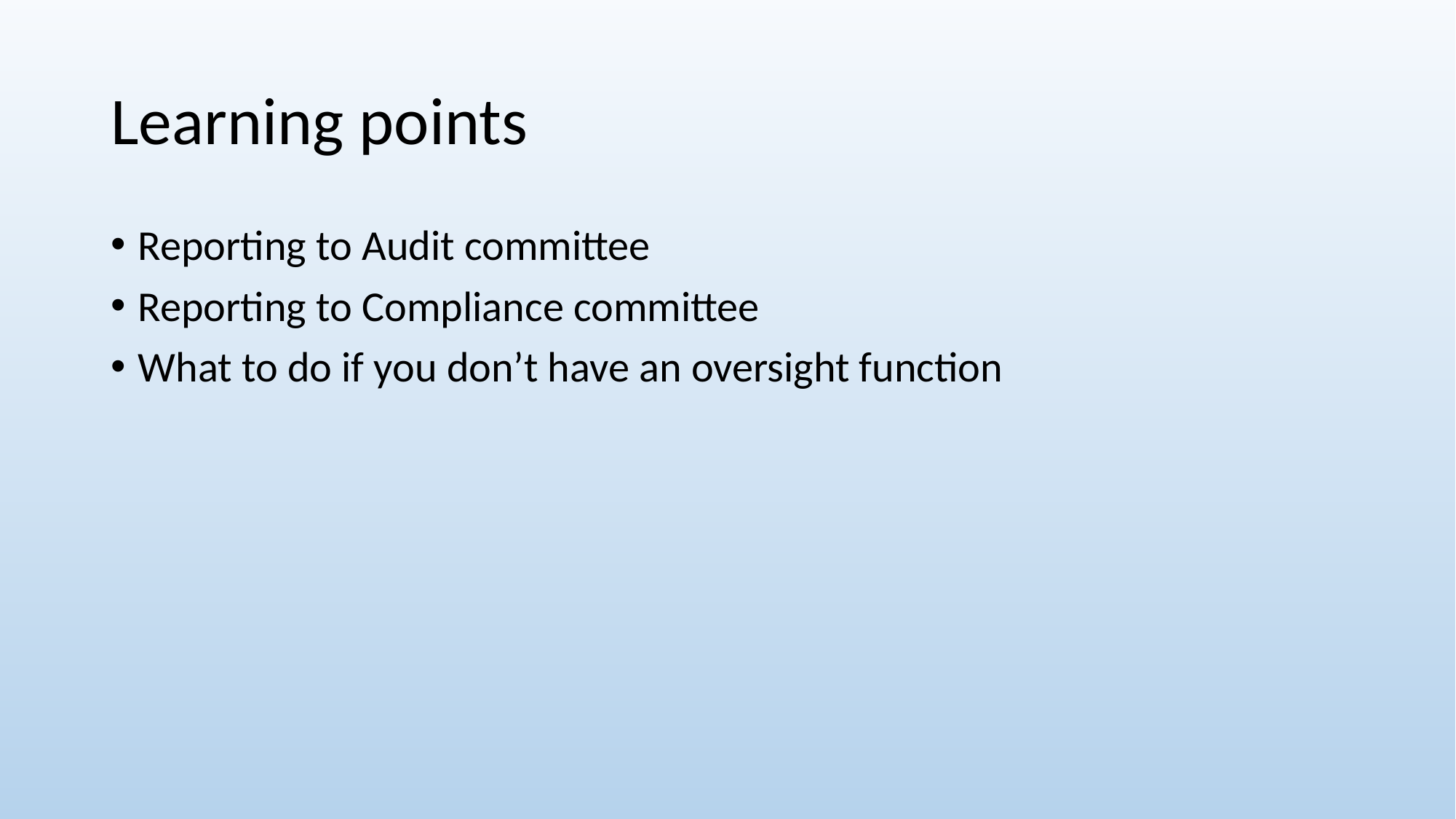

# Learning points
Reporting to Audit committee
Reporting to Compliance committee
What to do if you don’t have an oversight function